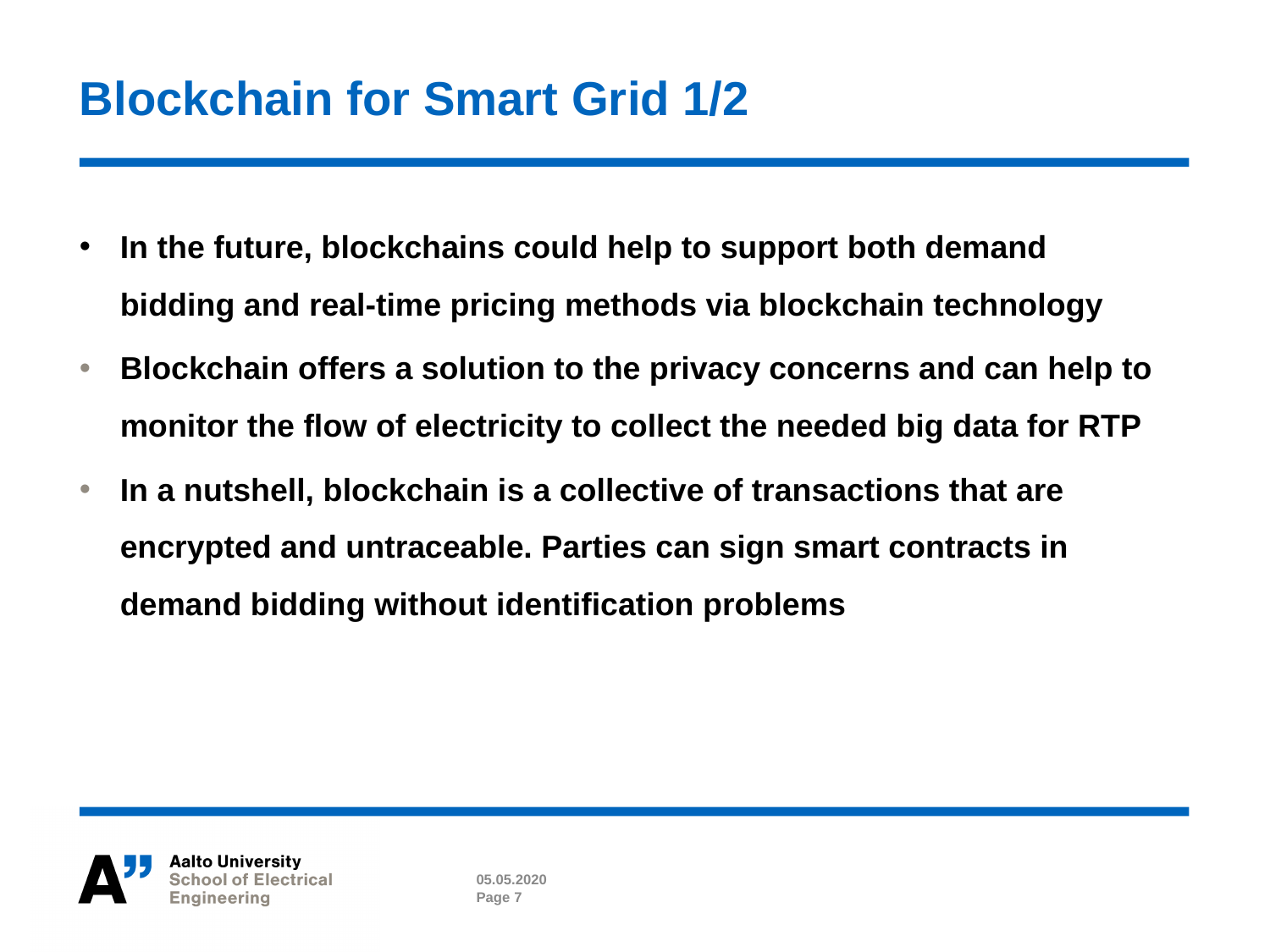

# Blockchain for Smart Grid 1/2
In the future, blockchains could help to support both demand bidding and real-time pricing methods via blockchain technology
Blockchain offers a solution to the privacy concerns and can help to monitor the flow of electricity to collect the needed big data for RTP
In a nutshell, blockchain is a collective of transactions that are encrypted and untraceable. Parties can sign smart contracts in demand bidding without identification problems

05.05.2020
Page 7